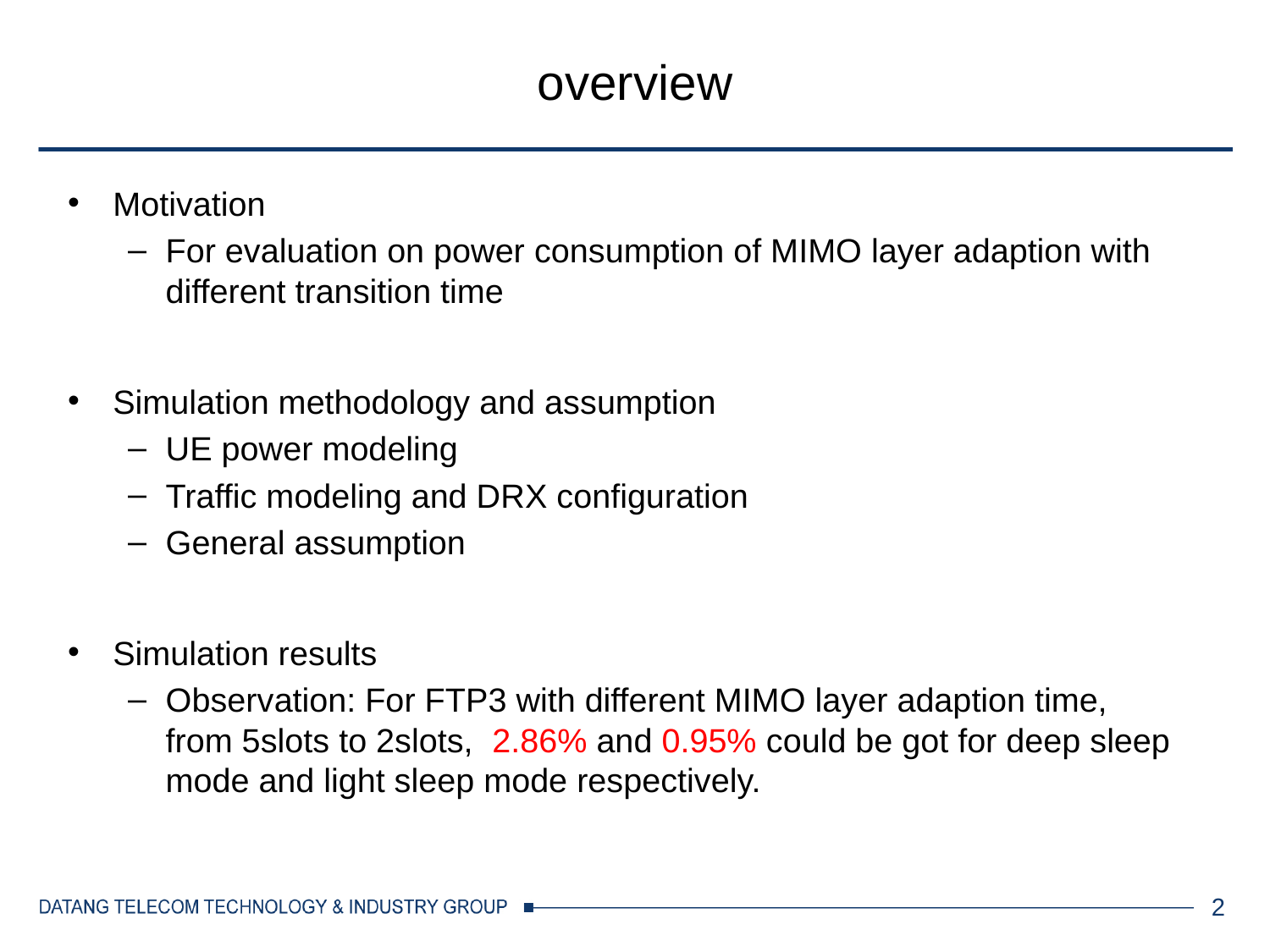

# overview
Motivation
For evaluation on power consumption of MIMO layer adaption with different transition time

Simulation methodology and assumption
UE power modeling
Traffic modeling and DRX configuration
General assumption

Simulation results
Observation: For FTP3 with different MIMO layer adaption time, from 5slots to 2slots,  2.86% and 0.95% could be got for deep sleep mode and light sleep mode respectively.

2